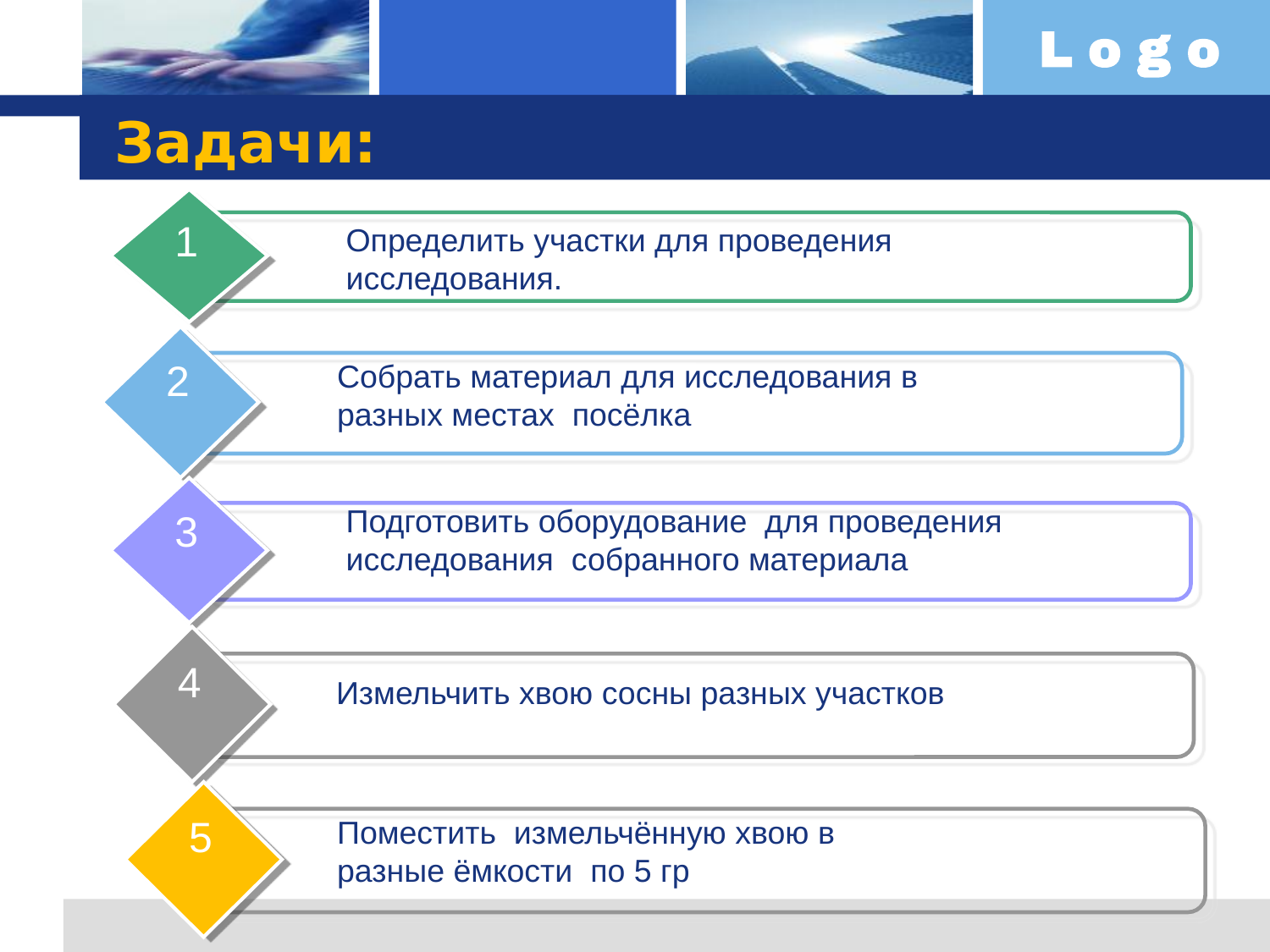

# Задачи:

1

Определить участки для проведения исследования.

2

Собрать материал для исследования в разных местах  посёлка

3

Подготовить оборудование  для проведения исследования  собранного материала

4

Измельчить хвою сосны разных участков

5

Поместить  измельчённую хвою в разные ёмкости  по 5 гр